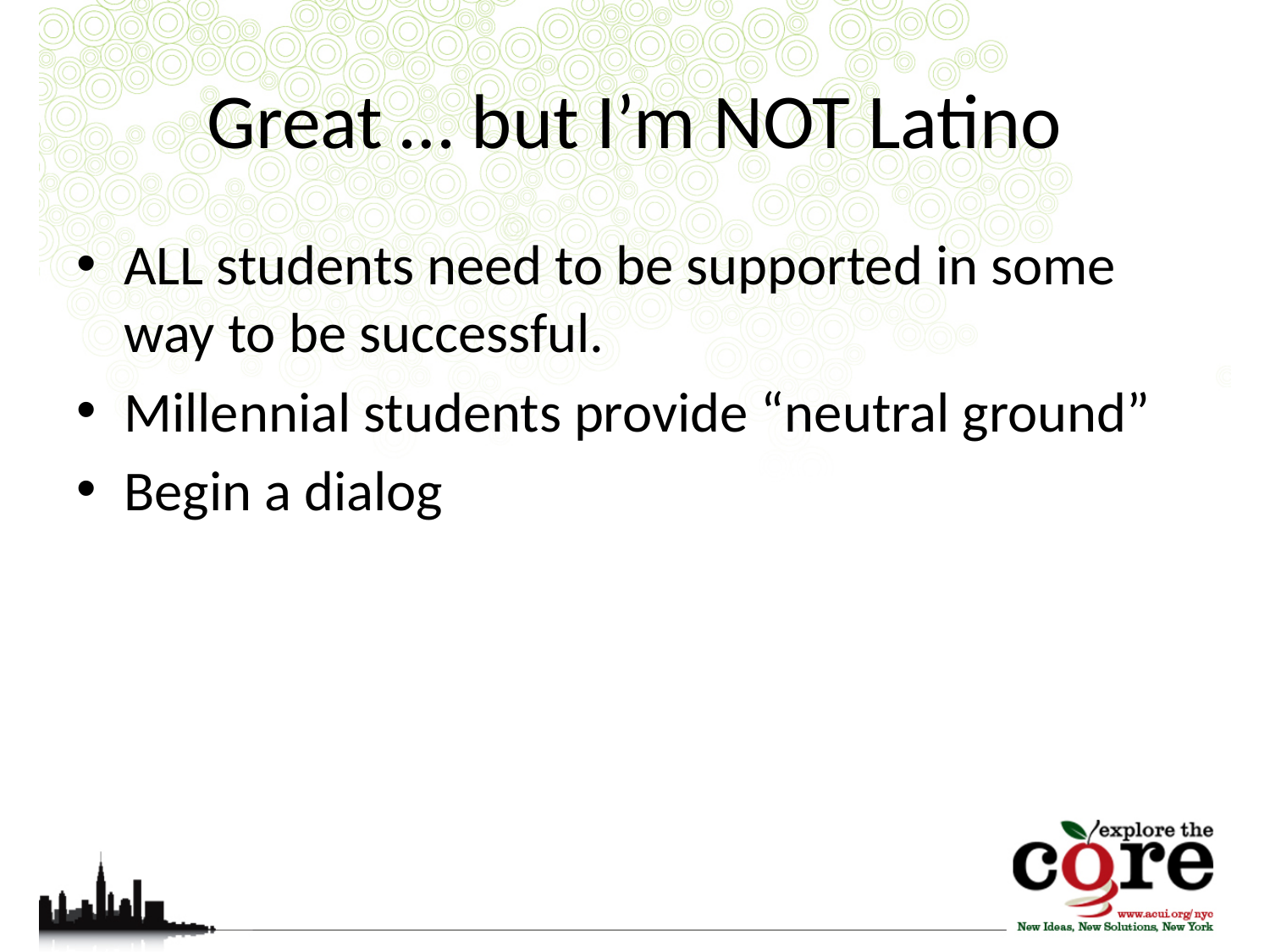

# Great … but I’m NOT Latino
ALL students need to be supported in some way to be successful.
Millennial students provide “neutral ground”
Begin a dialog